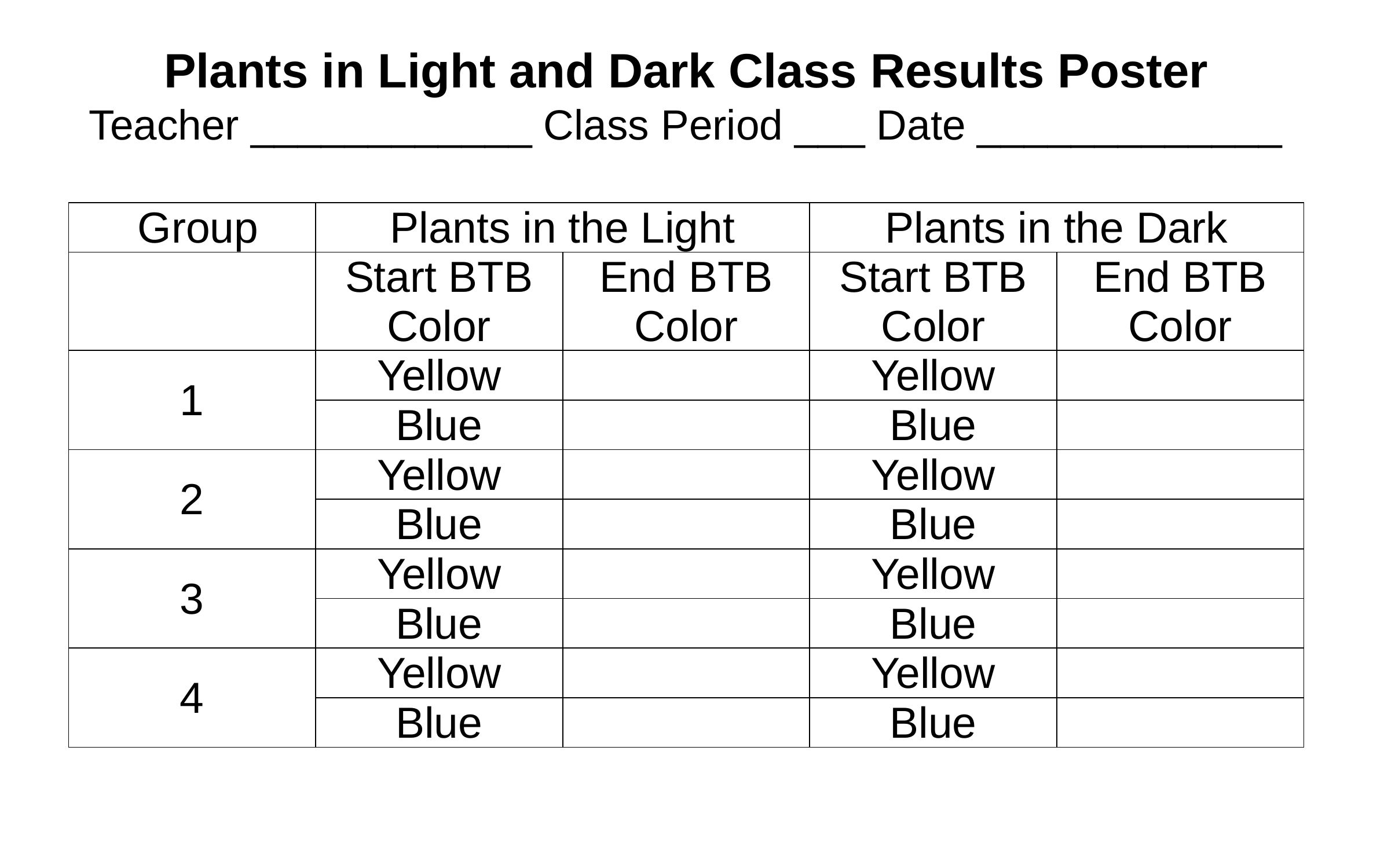

# Plants in Light and Dark Class Results Poster Teacher ____________ Class Period ___ Date _____________
| Group | Plants in the Light |  | Plants in the Dark |  |
| --- | --- | --- | --- | --- |
|  | Start BTB Color | End BTB Color | Start BTB Color | End BTB Color |
| 1 | Yellow |  | Yellow |  |
|  | Blue |  | Blue |  |
| 2 | Yellow |  | Yellow |  |
|  | Blue |  | Blue |  |
| 3 | Yellow |  | Yellow |  |
|  | Blue |  | Blue |  |
| 4 | Yellow |  | Yellow |  |
|  | Blue |  | Blue |  |